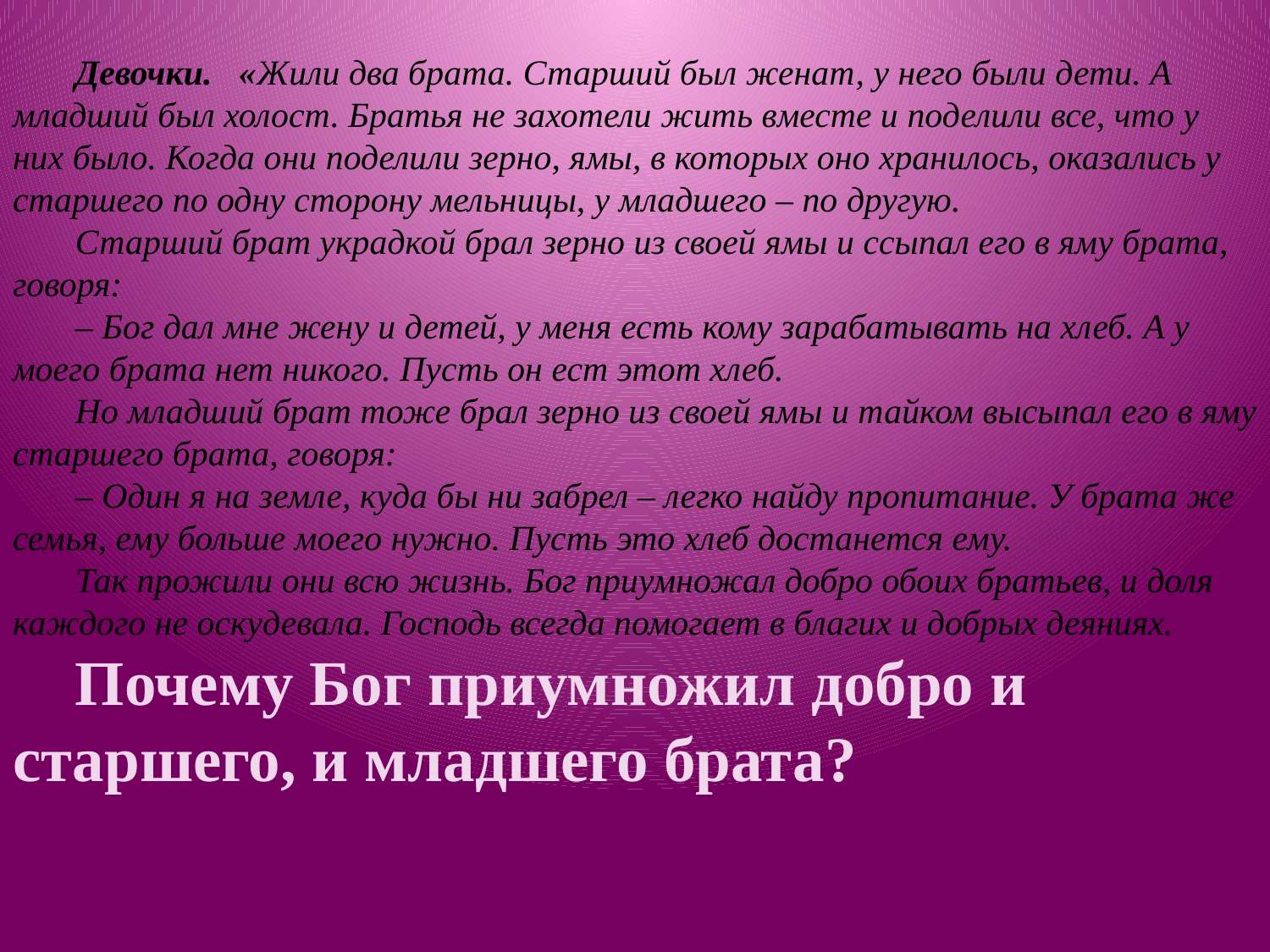

Девочки.   «Жили два брата. Старший был женат, у него были дети. А младший был холост. Братья не захотели жить вместе и поделили все, что у них было. Когда они поделили зерно, ямы, в которых оно хранилось, оказались у старшего по одну сторону мельницы, у младшего – по другую.
Старший брат украдкой брал зерно из своей ямы и ссыпал его в яму брата, говоря:
– Бог дал мне жену и детей, у меня есть кому зарабатывать на хлеб. А у моего брата нет никого. Пусть он ест этот хлеб.
Но младший брат тоже брал зерно из своей ямы и тайком высыпал его в яму старшего брата, говоря:
– Один я на земле, куда бы ни забрел – легко найду пропитание. У брата же семья, ему больше моего нужно. Пусть это хлеб достанется ему.
Так прожили они всю жизнь. Бог приумножал добро обоих братьев, и доля каждого не оскудевала. Господь всегда помогает в благих и добрых деяниях.
Почему Бог приумножил добро и старшего, и младшего брата?